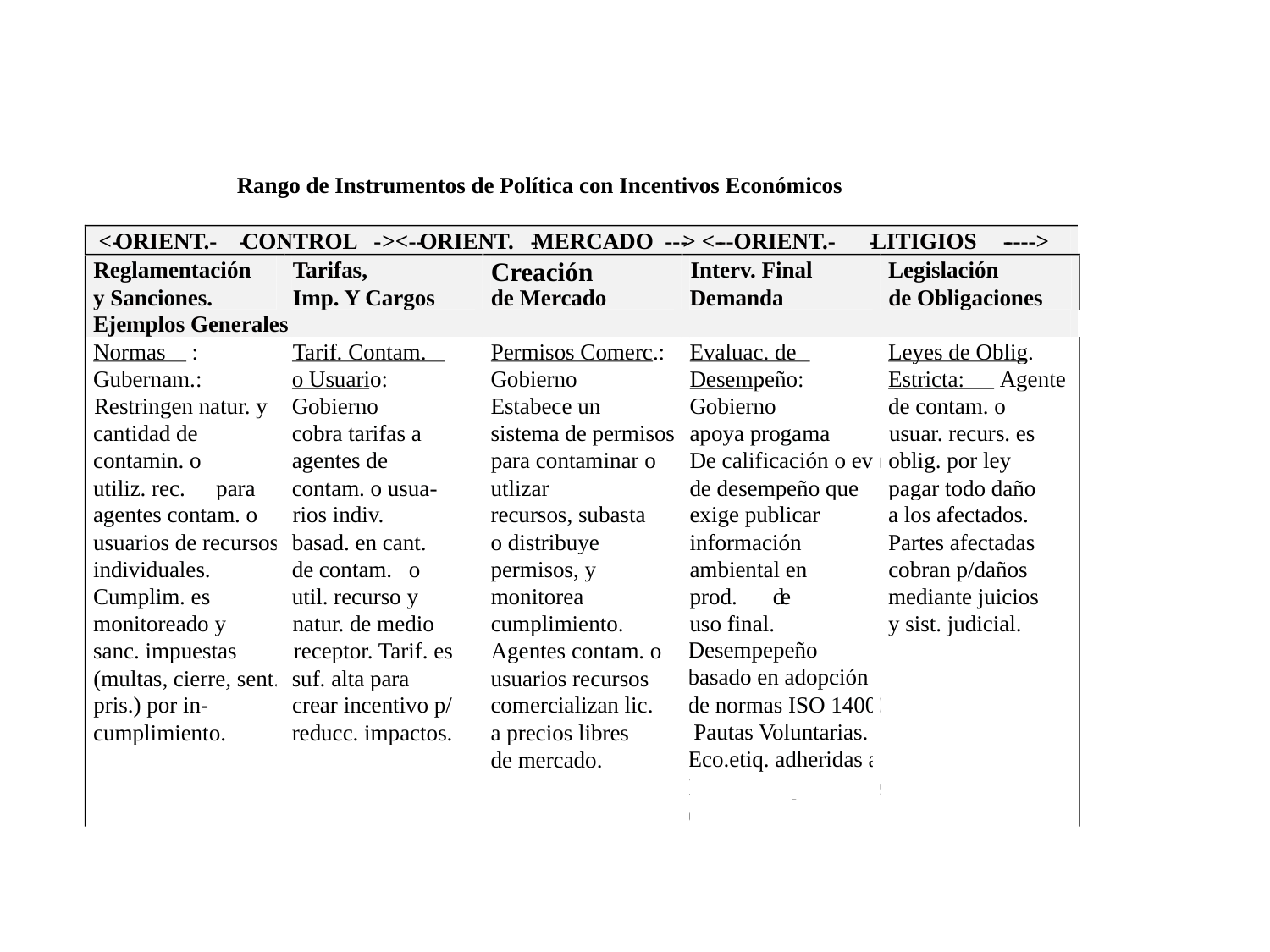

Rango de Instrumentos de Política con Incentivos Económicos

<
-
ORIENT.-
-
CONTROL
-
><
-
-
ORIENT.
-
MERCADO

--
-
>
<
-
--ORIENT.-
-
LITIGIOS
-
---->

Reglamentación

Tarifas,

Creación

Interv. Final

Legislación

y Sanciones.

Imp. Y Cargos

de Mercado

Demanda

de Obligaciones

Ejemplos Generales

Normas
:

Tarif. Contam.

Permisos Comerc.
:

Gubernam.:

o Usuario:

Gobierno

Restringen natur. y

Gobierno

Estabece un

cantidad de

cobra tarifas a

sistema de permisos

contamin. o

agentes de

para contaminar o

utiliz. rec.
 para

contam. o usua-

utlizar

agentes contam. o

rios indiv.

recursos, subasta

usuarios de recursos

basad. en cant.

o distribuye

individuales.

de contam.
 o

permisos, y

Cumplim. es

util. recurso y

monitorea

monitoreado y

natur. de medio

cumplimiento.

sanc. impuestas

receptor. Tarif. es

Agentes contam. o

(multas, cierre, sent.

suf. alta para

usuarios recursos

pris.) por in-

crear incentivo p/

cumplimiento.

reducc. impactos.

Evaluac. de

Leyes de Oblig.

Desempeño:
:

Estricta:
 Agente

Gobierno

de contam. o

apoya progama

usuar. recurs. es

De calificación o evaluac.

oblig. por ley

de desempeño que

pagar todo daño

exige publicar

a los afectados.

información

Partes afectadas

ambiental en

cobran p/daños

prod.
d
e

mediante juicios

uso final.

y sist. judicial.

Desempepeño
basado en adopción
de normas ISO 14000.
 Pautas Voluntarias.
Eco.etiq. adheridas a
Productos que favorecen
el medioambiente

comercializan lic.

a precios libres

de mercado.